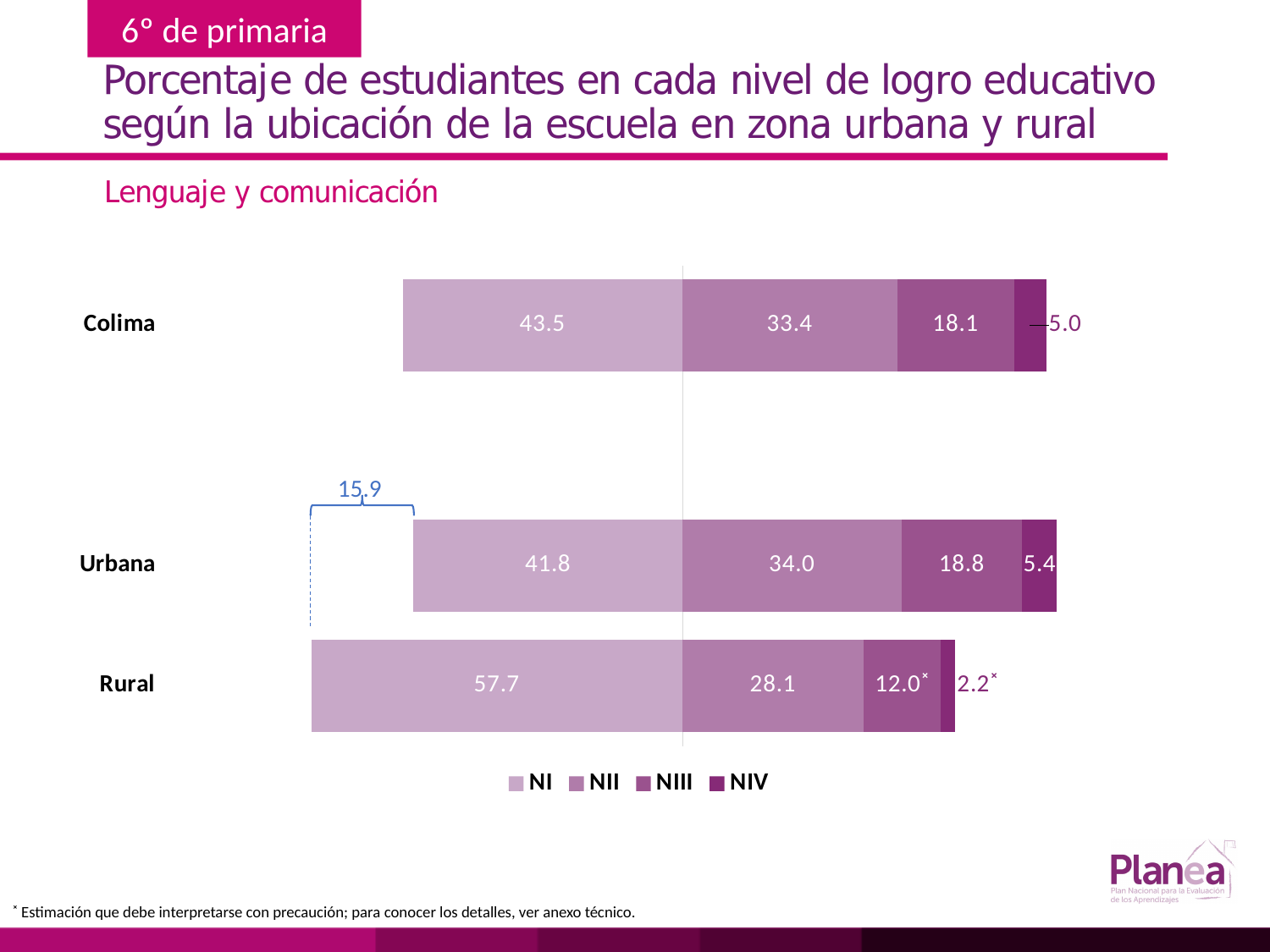

# Porcentaje de estudiantes en cada nivel de logro educativo según la ubicación de la escuela en zona urbana y rural

Lenguaje y comunicación

### Chart

| Category |  |  |  |  |
|---|---|---|---|---|
| Rural | -57.7 | 28.1 | 12.0 | 2.2 |
| Urbana | -41.8 | 34.0 | 18.8 | 5.4 |
|  | None | None | None | None |
| Colima | -43.5 | 33.4 | 18.1 | 5.0 |
15.9
˟ Estimación que debe interpretarse con precaución; para conocer los detalles, ver anexo técnico.